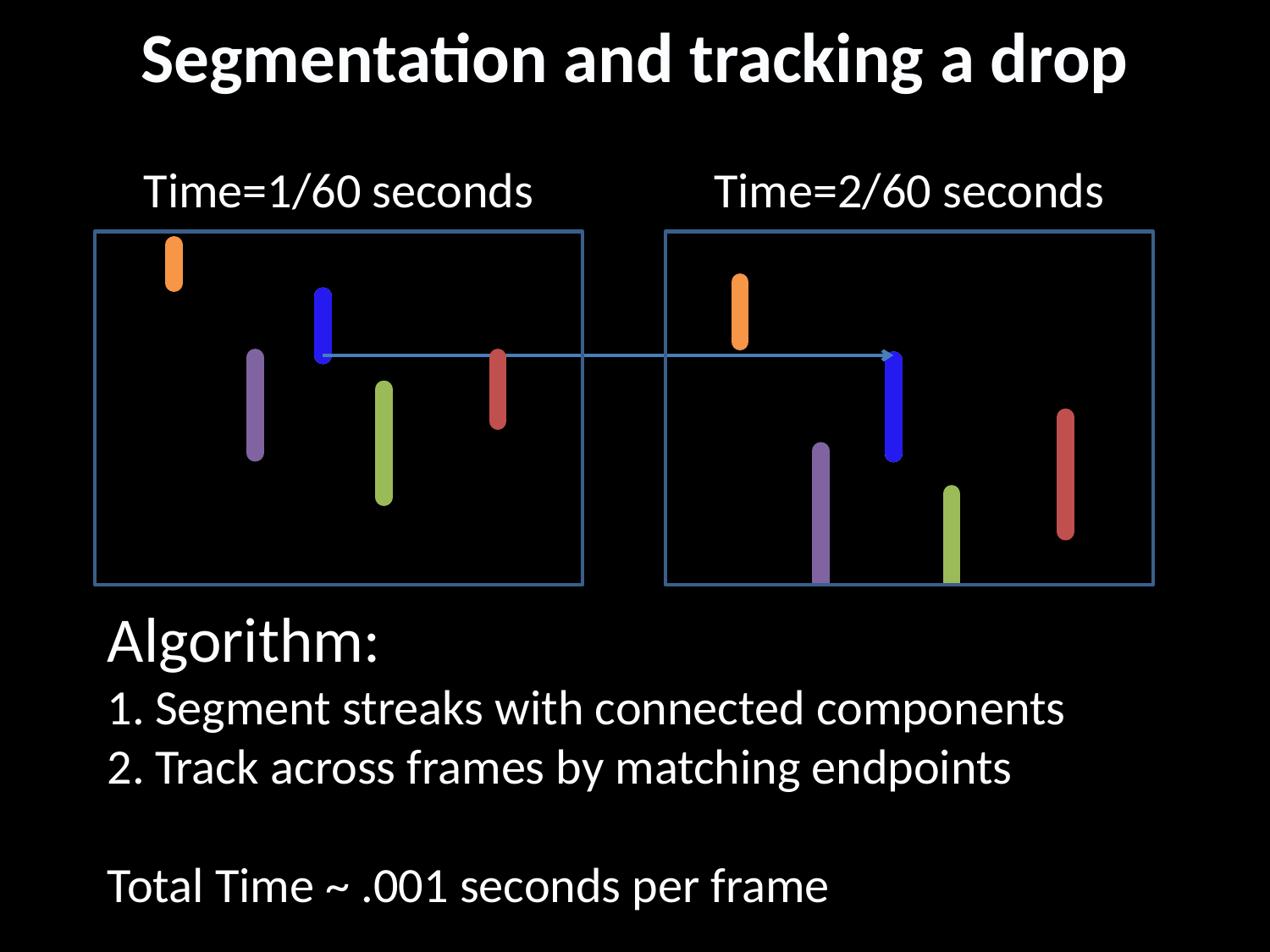

# Segmentation and tracking a drop

Time=1/60 seconds
Time=2/60 seconds

Algorithm:
Segment streaks with connected components
Track across frames by matching endpoints

Total Time ~ .001 seconds per frame